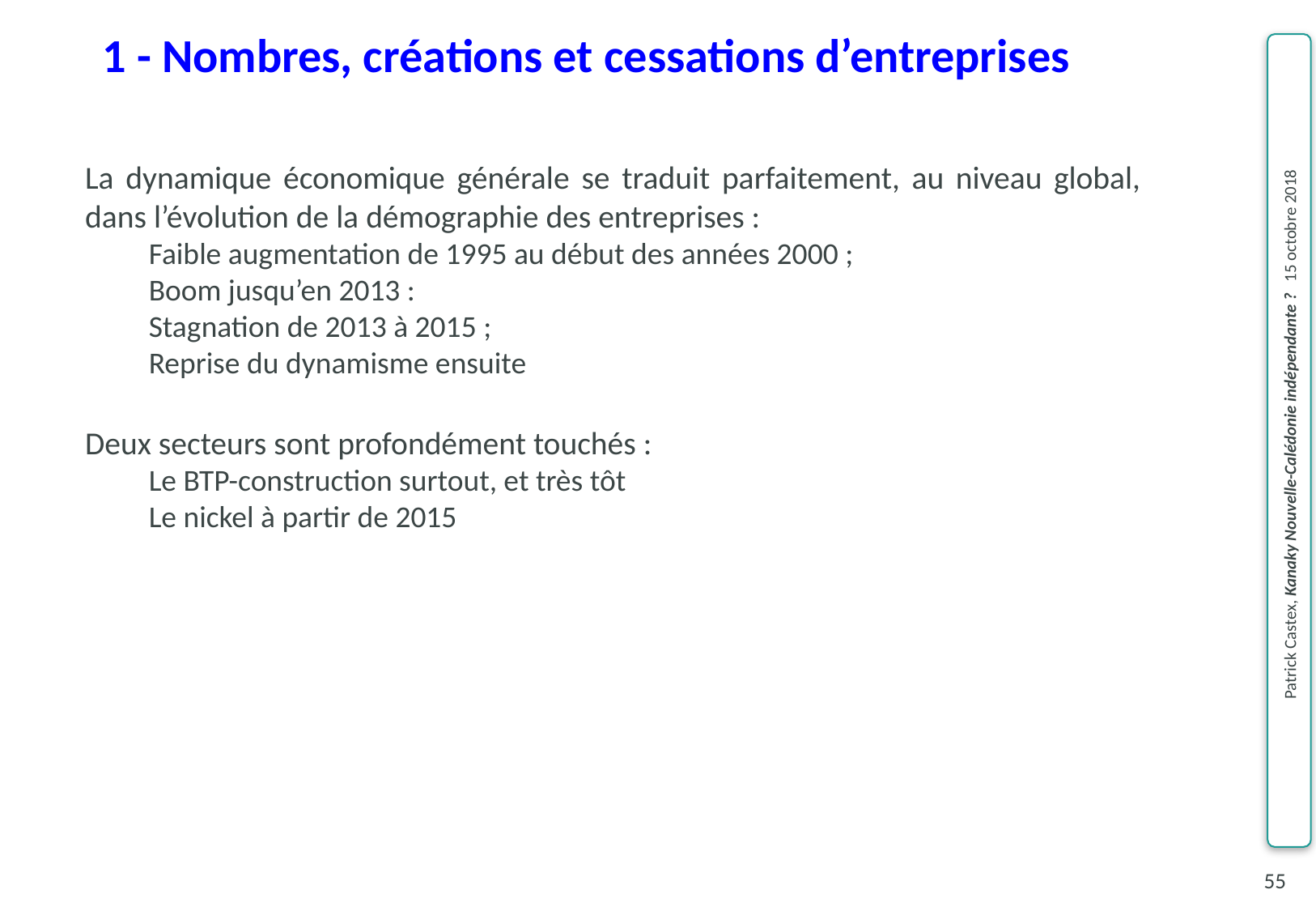

1 - Nombres, créations et cessations d’entreprises
La dynamique économique générale se traduit parfaitement, au niveau global, dans l’évolution de la démographie des entreprises :
Faible augmentation de 1995 au début des années 2000 ;
Boom jusqu’en 2013 :
Stagnation de 2013 à 2015 ;
Reprise du dynamisme ensuite

Deux secteurs sont profondément touchés :
Le BTP-construction surtout, et très tôt
Le nickel à partir de 2015